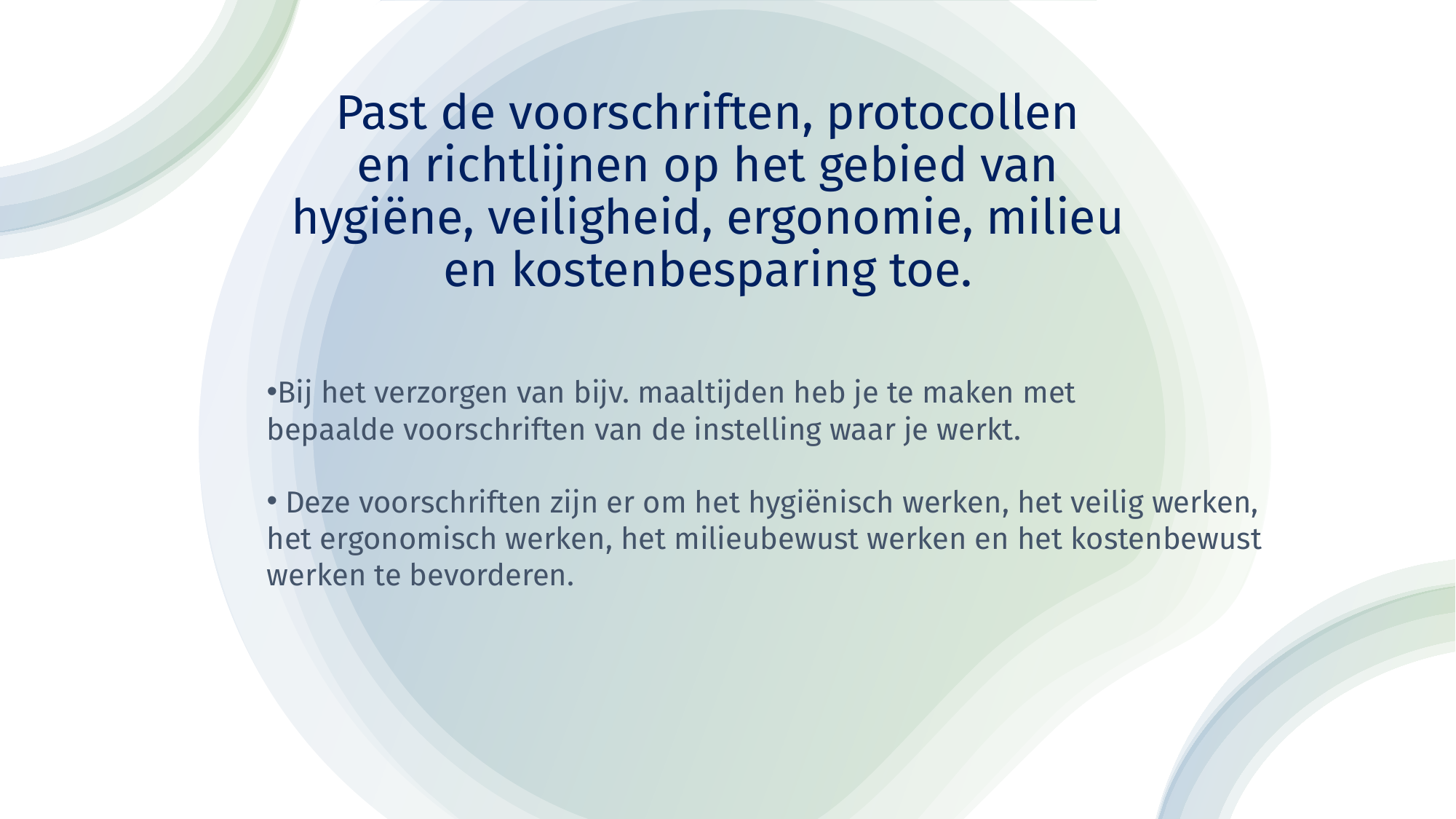

# Past de voorschriften, protocollen en richtlijnen op het gebied van hygiëne, veiligheid, ergonomie, milieu en kostenbesparing toe.​ ​
Bij het verzorgen van bijv. maaltijden heb je te maken met bepaalde voorschriften van de instelling waar je werkt.​
​
 Deze voorschriften zijn er om het hygiënisch werken, het veilig werken, het ergonomisch werken, het milieubewust werken en het kostenbewust werken te bevorderen.​